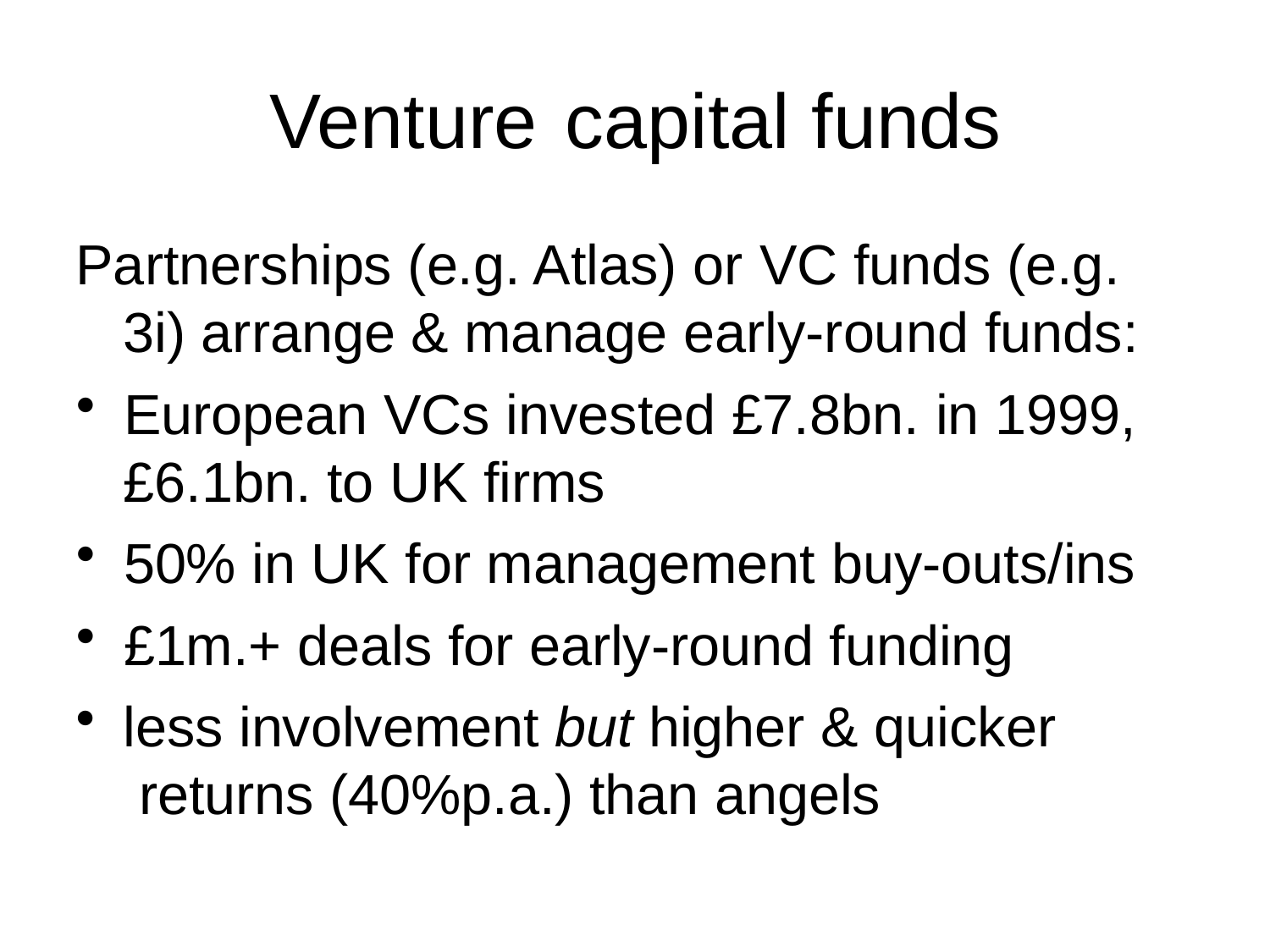

# Venture	capital funds
Partnerships (e.g. Atlas) or VC funds (e.g.  3i) arrange & manage early-round funds:
European VCs invested £7.8bn. in 1999,
£6.1bn. to UK firms
50% in UK for management buy-outs/ins
£1m.+ deals for early-round funding
less involvement but higher & quicker  returns (40%p.a.) than angels